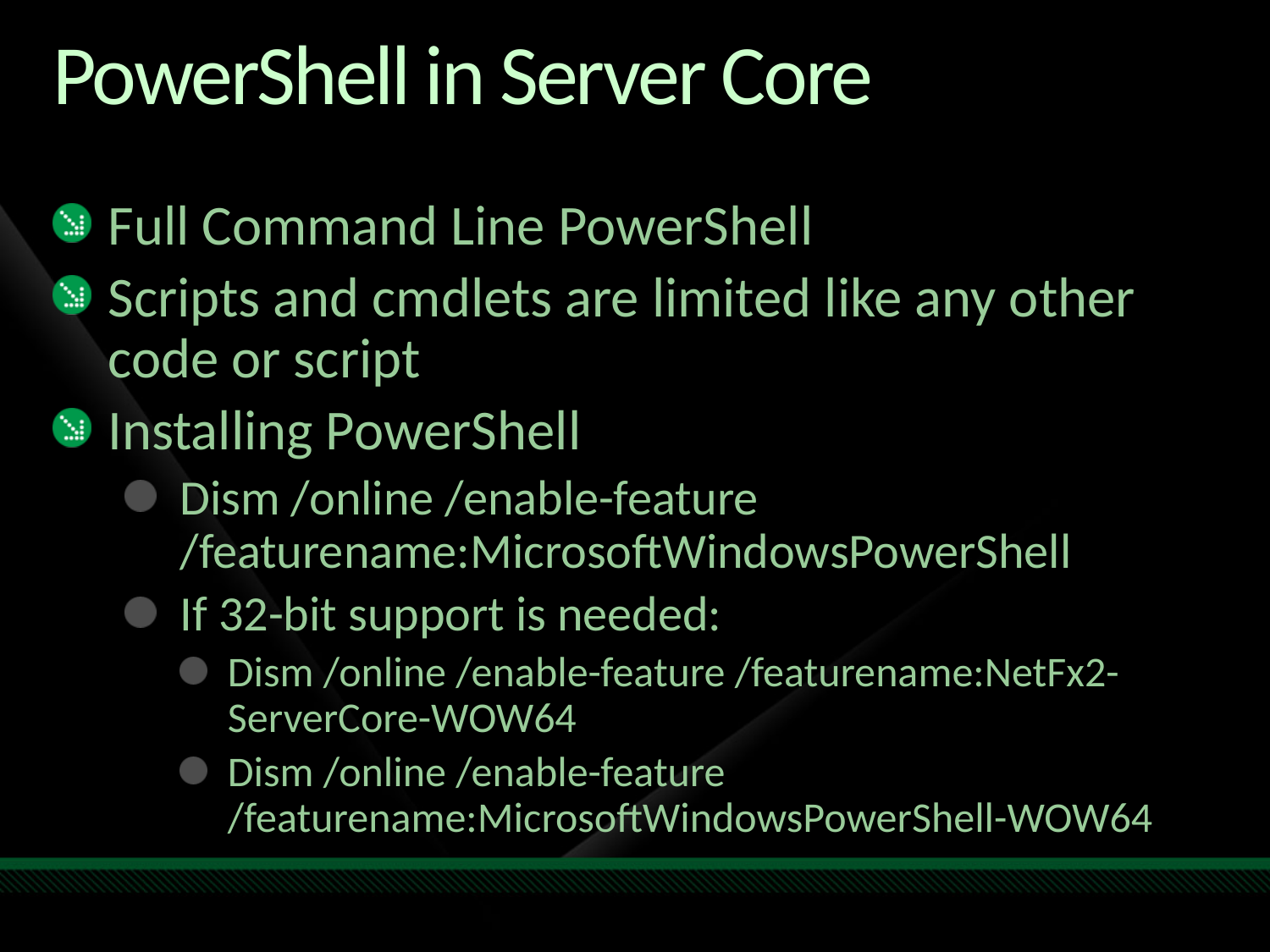

# PowerShell in Server Core
Full Command Line PowerShell
Scripts and cmdlets are limited like any other code or script
Installing PowerShell
Dism /online /enable-feature /featurename:MicrosoftWindowsPowerShell
If 32-bit support is needed:
Dism /online /enable-feature /featurename:NetFx2-ServerCore-WOW64
Dism /online /enable-feature /featurename:MicrosoftWindowsPowerShell-WOW64